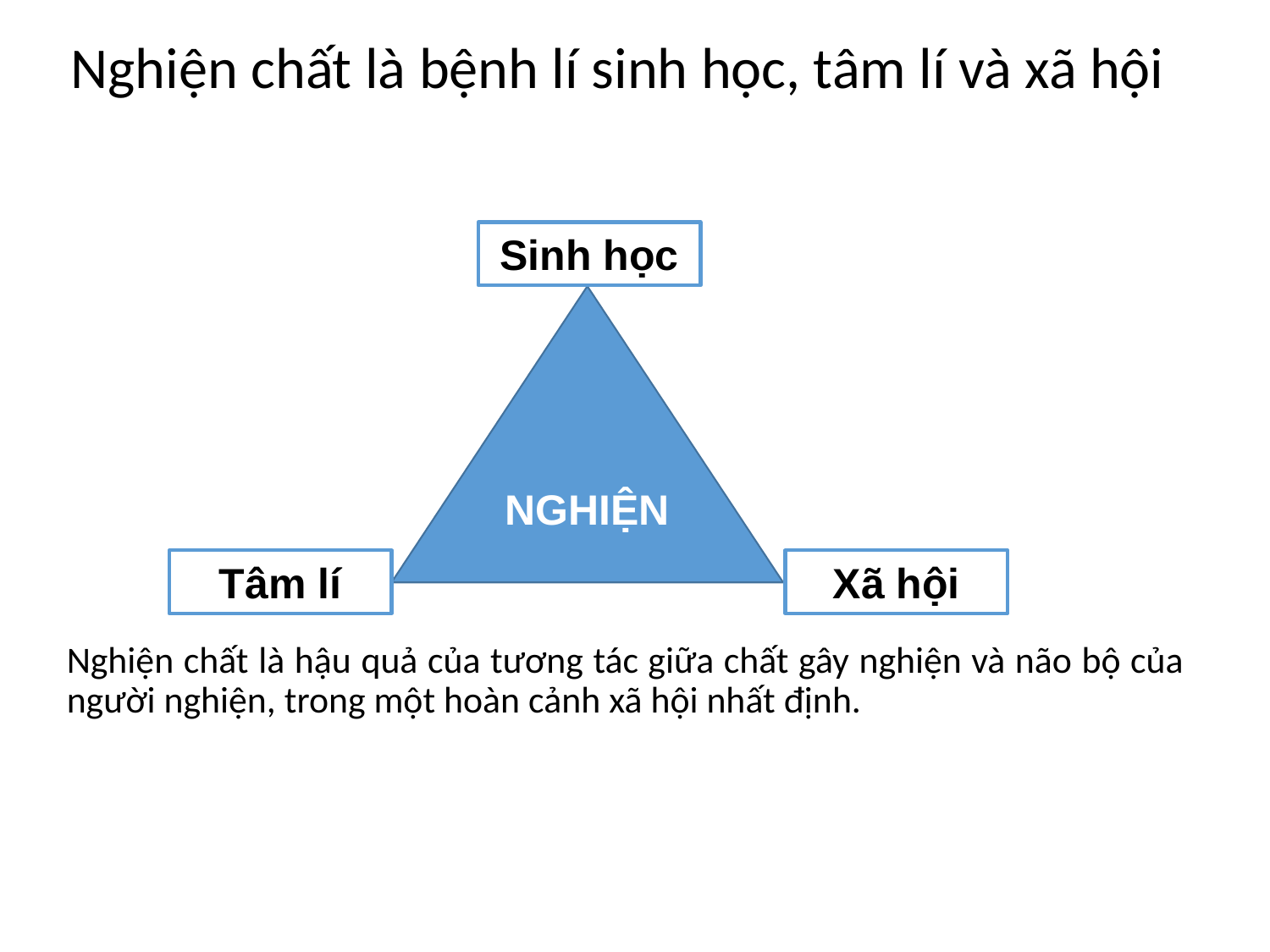

# Nghiện chất là bệnh lí sinh học, tâm lí và xã hội
Sinh học
NGHIỆN
Tâm lí
Xã hội
Nghiện chất là hậu quả của tương tác giữa chất gây nghiện và não bộ của người nghiện, trong một hoàn cảnh xã hội nhất định.